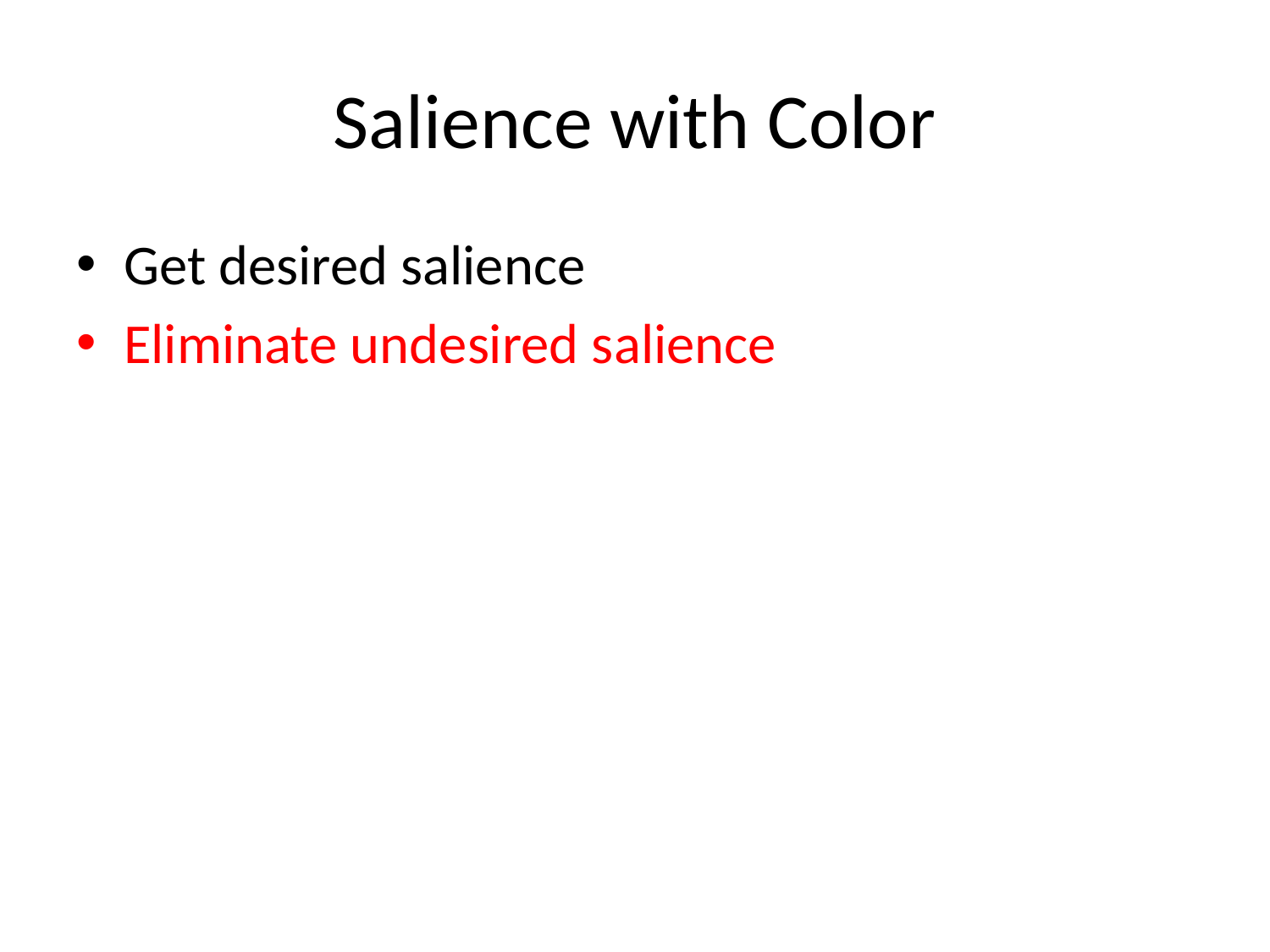

# Salience with Color
Get desired salience
Eliminate undesired salience